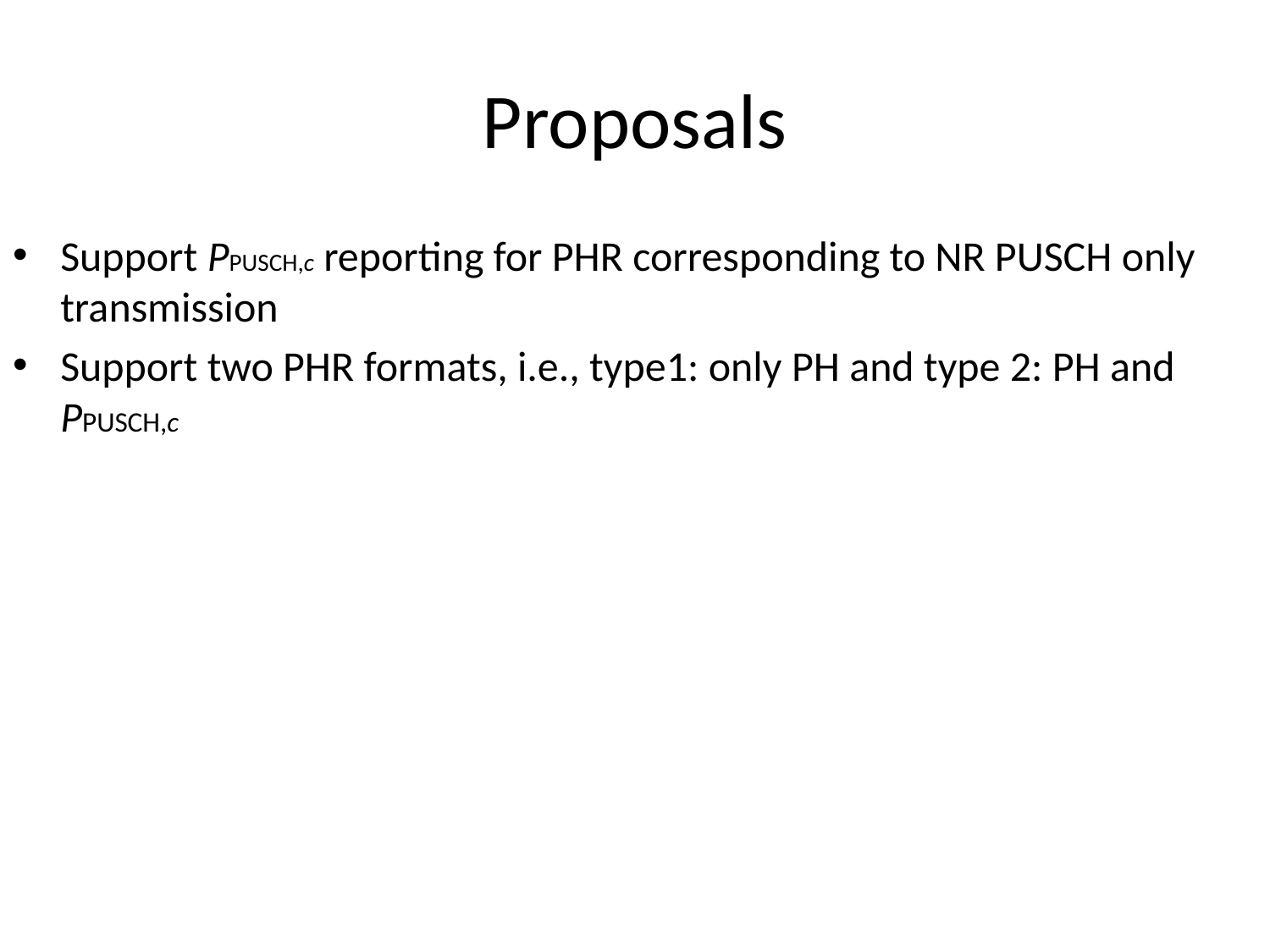

# Proposals
Support PPUSCH,c reporting for PHR corresponding to NR PUSCH only transmission
Support two PHR formats, i.e., type1: only PH and type 2: PH and PPUSCH,c